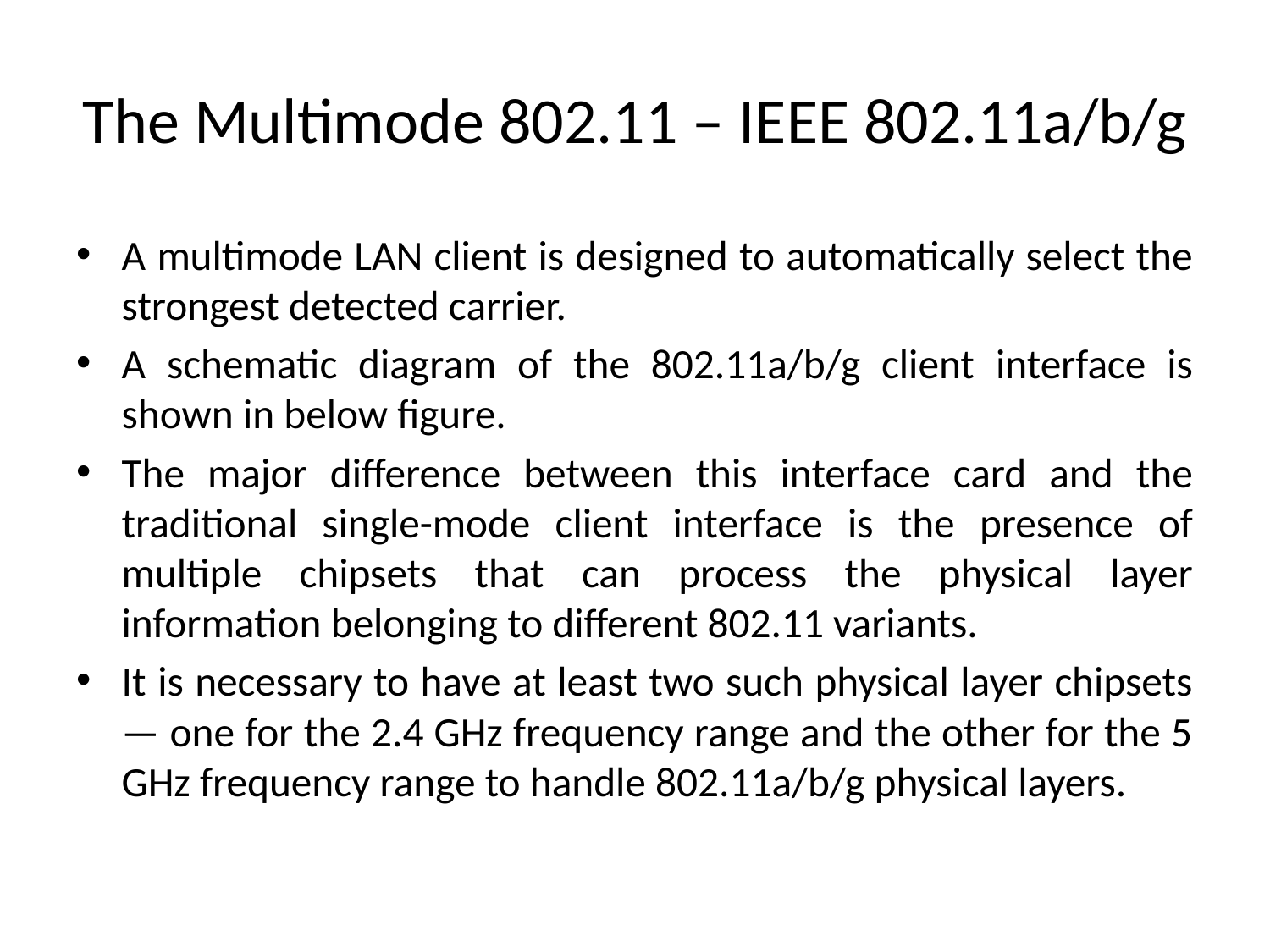

# The Multimode 802.11 – IEEE 802.11a/b/g
A multimode LAN client is designed to automatically select the strongest detected carrier.
A schematic diagram of the 802.11a/b/g client interface is shown in below figure.
The major difference between this interface card and the traditional single-mode client interface is the presence of multiple chipsets that can process the physical layer information belonging to different 802.11 variants.
It is necessary to have at least two such physical layer chipsets — one for the 2.4 GHz frequency range and the other for the 5 GHz frequency range to handle 802.11a/b/g physical layers.